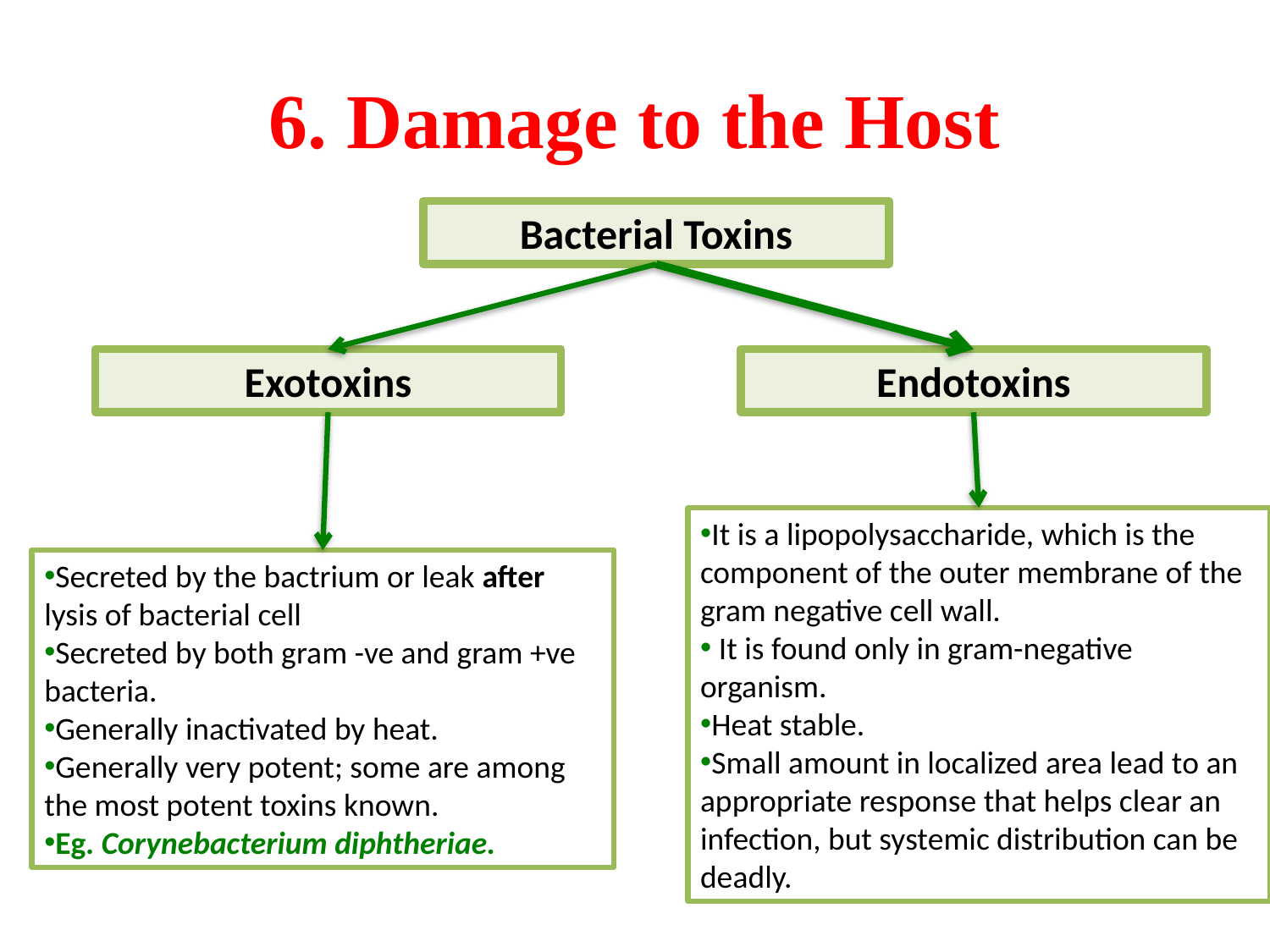

# 6. Damage to the Host
Bacterial Toxins
Exotoxins
Endotoxins
It is a lipopolysaccharide, which is the component of the outer membrane of the gram negative cell wall.
 It is found only in gram-negative organism.
Heat stable.
Small amount in localized area lead to an appropriate response that helps clear an infection, but systemic distribution can be deadly.
Secreted by the bactrium or leak after lysis of bacterial cell
Secreted by both gram -ve and gram +ve bacteria.
Generally inactivated by heat.
Generally very potent; some are among the most potent toxins known.
Eg. Corynebacterium diphtheriae.